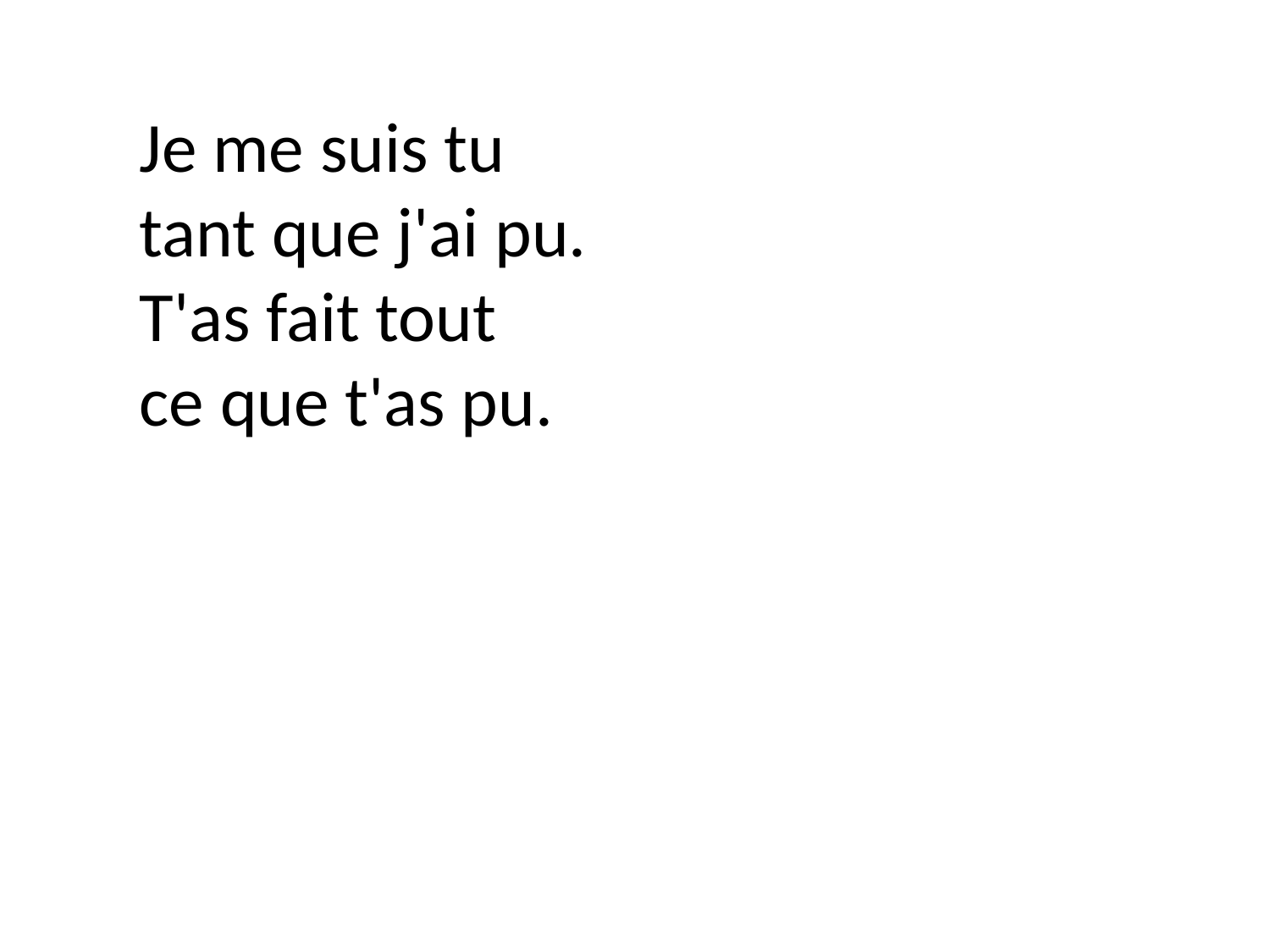

Je me suis tu
tant que j'ai pu.
T'as fait tout
ce que t'as pu.